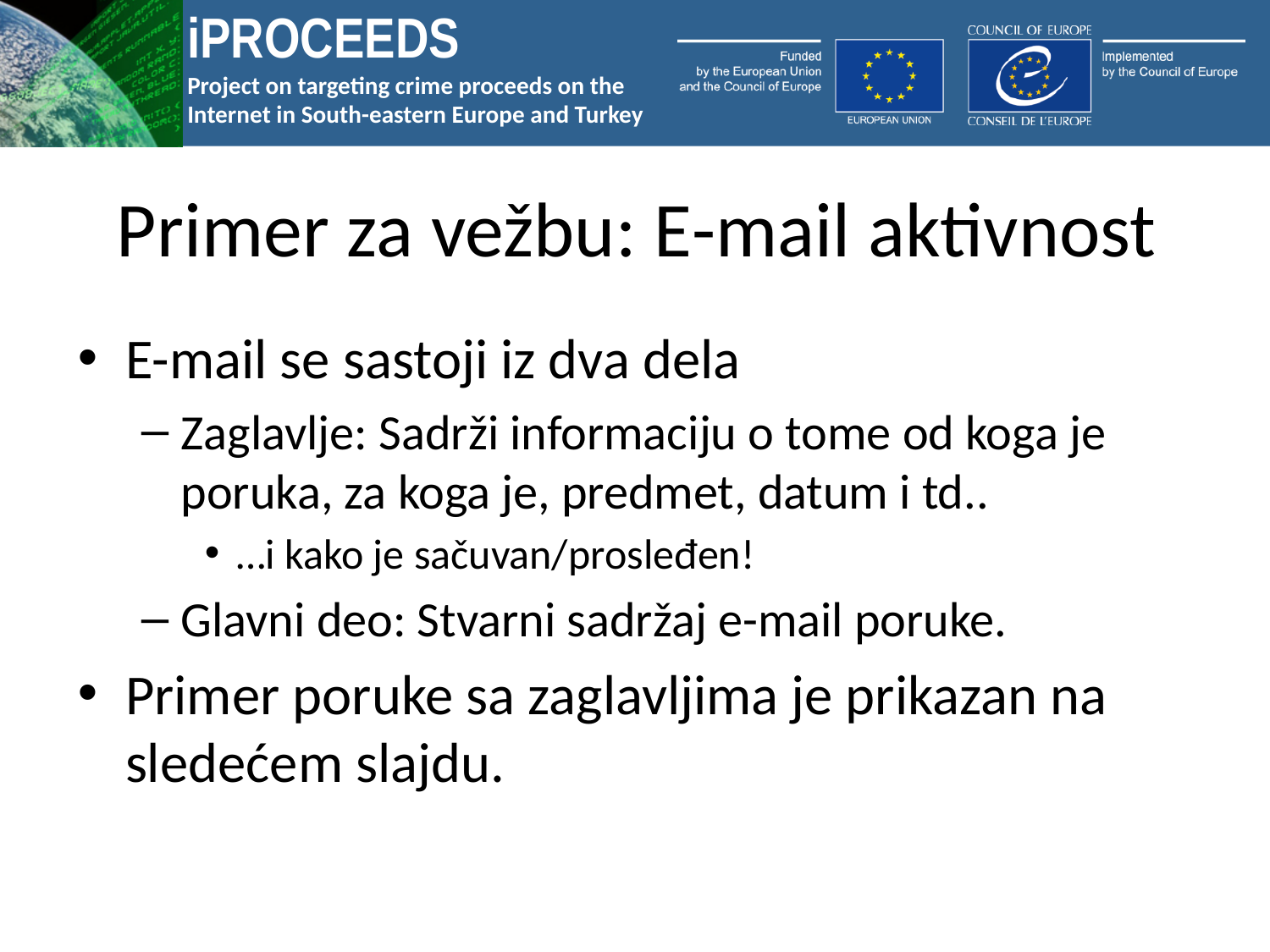

# Primer za vežbu: E-mail aktivnost
E-mail se sastoji iz dva dela
Zaglavlje: Sadrži informaciju o tome od koga je poruka, za koga je, predmet, datum i td..
…i kako je sačuvan/prosleđen!
Glavni deo: Stvarni sadržaj e-mail poruke.
Primer poruke sa zaglavljima je prikazan na sledećem slajdu.